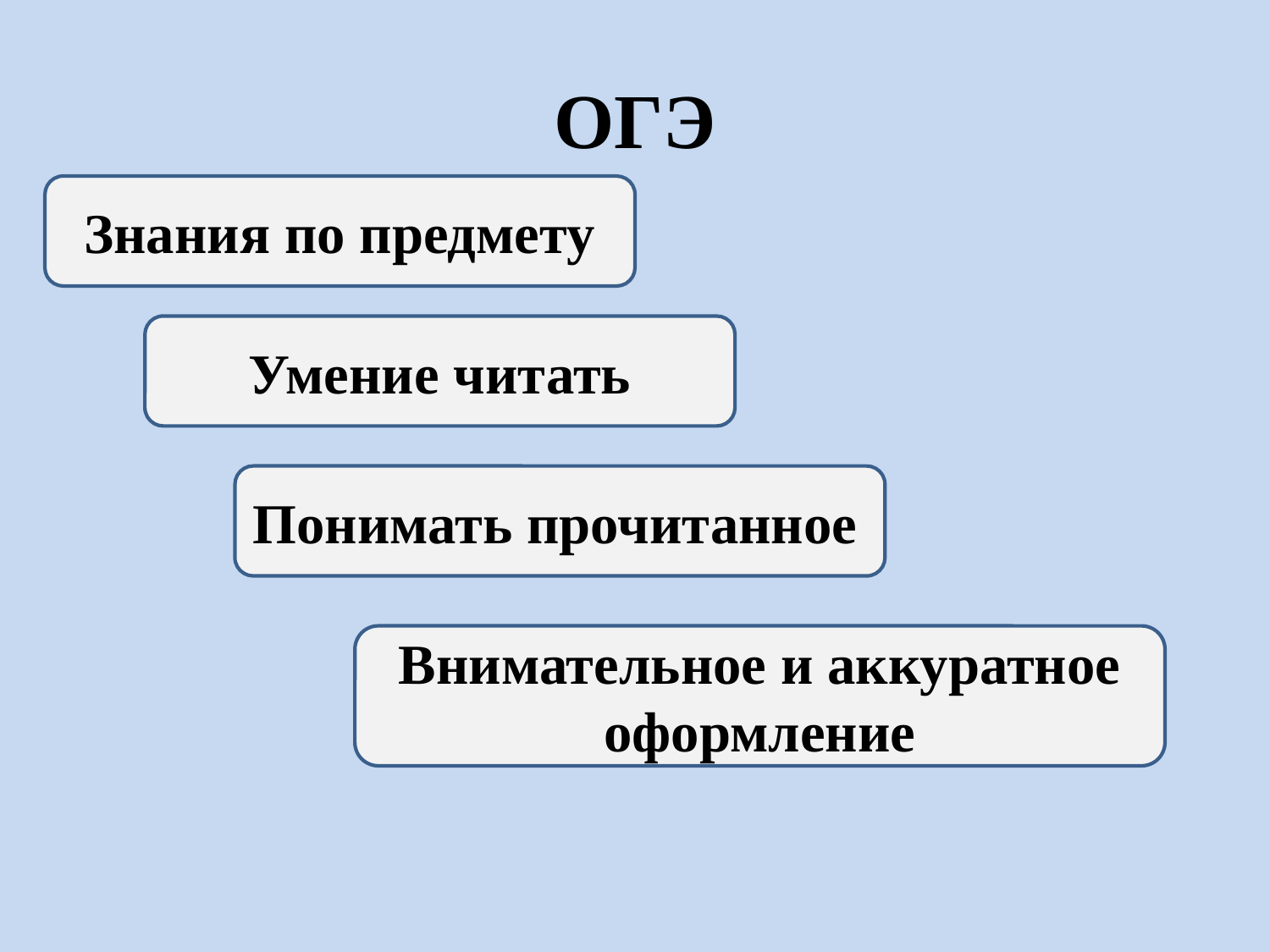

# ОГЭ
Знания по предмету
Умение читать
Понимать прочитанное
Внимательное и аккуратное оформление